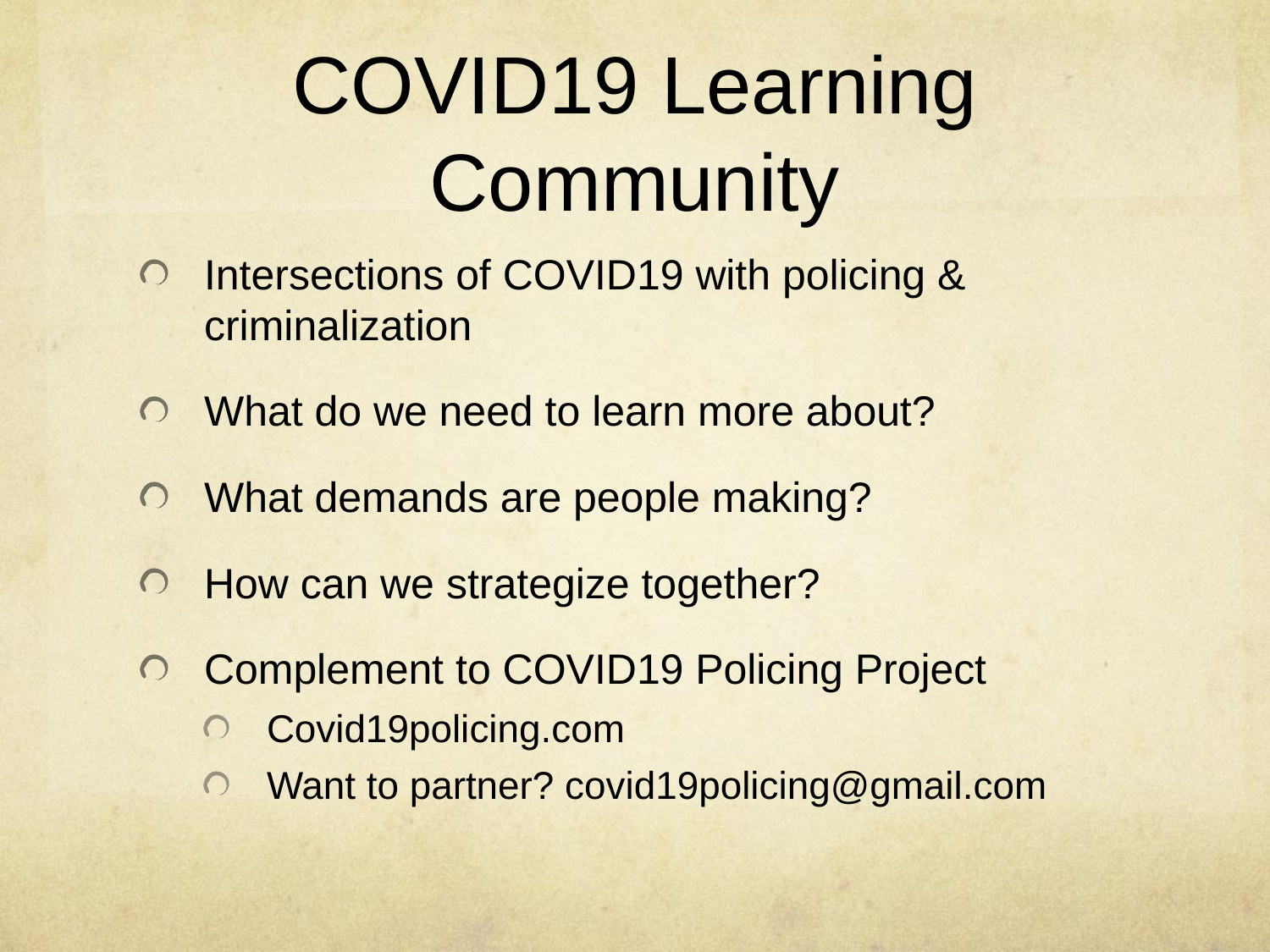

# COVID19 Learning Community
Intersections of COVID19 with policing & criminalization
What do we need to learn more about?
What demands are people making?
How can we strategize together?
Complement to COVID19 Policing Project
Covid19policing.com
Want to partner? covid19policing@gmail.com